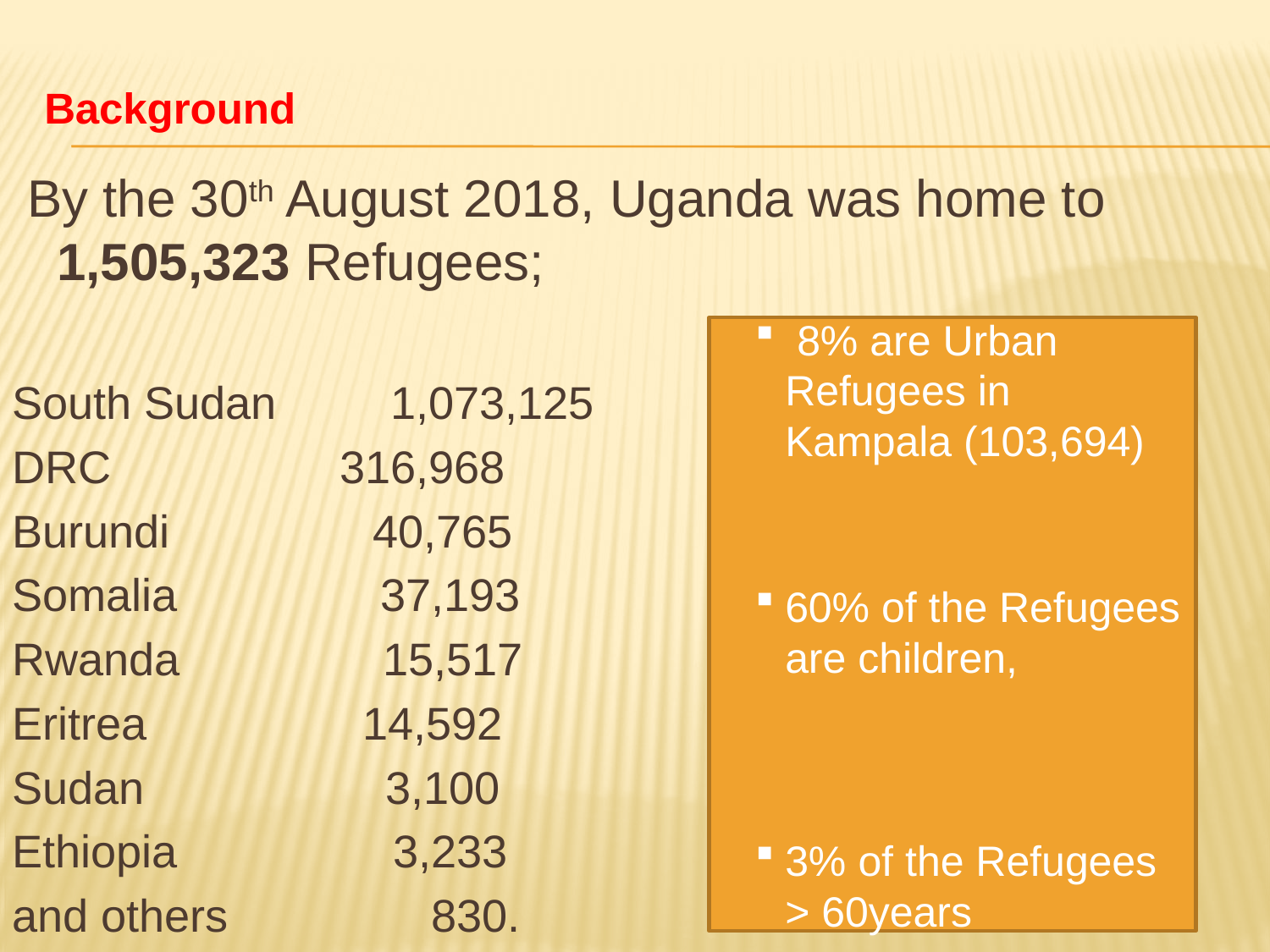

# Background
 By the 30th August 2018, Uganda was home to 1,505,323 Refugees;

South Sudan         1,073,125
DRC                  316,968
Burundi                40,765
Somalia                37,193
Rwanda                15,517
Eritrea                 14,592
Sudan                   3,100
Ethiopia                 3,233
and others                830.
 8% are Urban Refugees in       Kampala (103,694)

60% of the Refugees are children,

3% of the Refugees > 60years